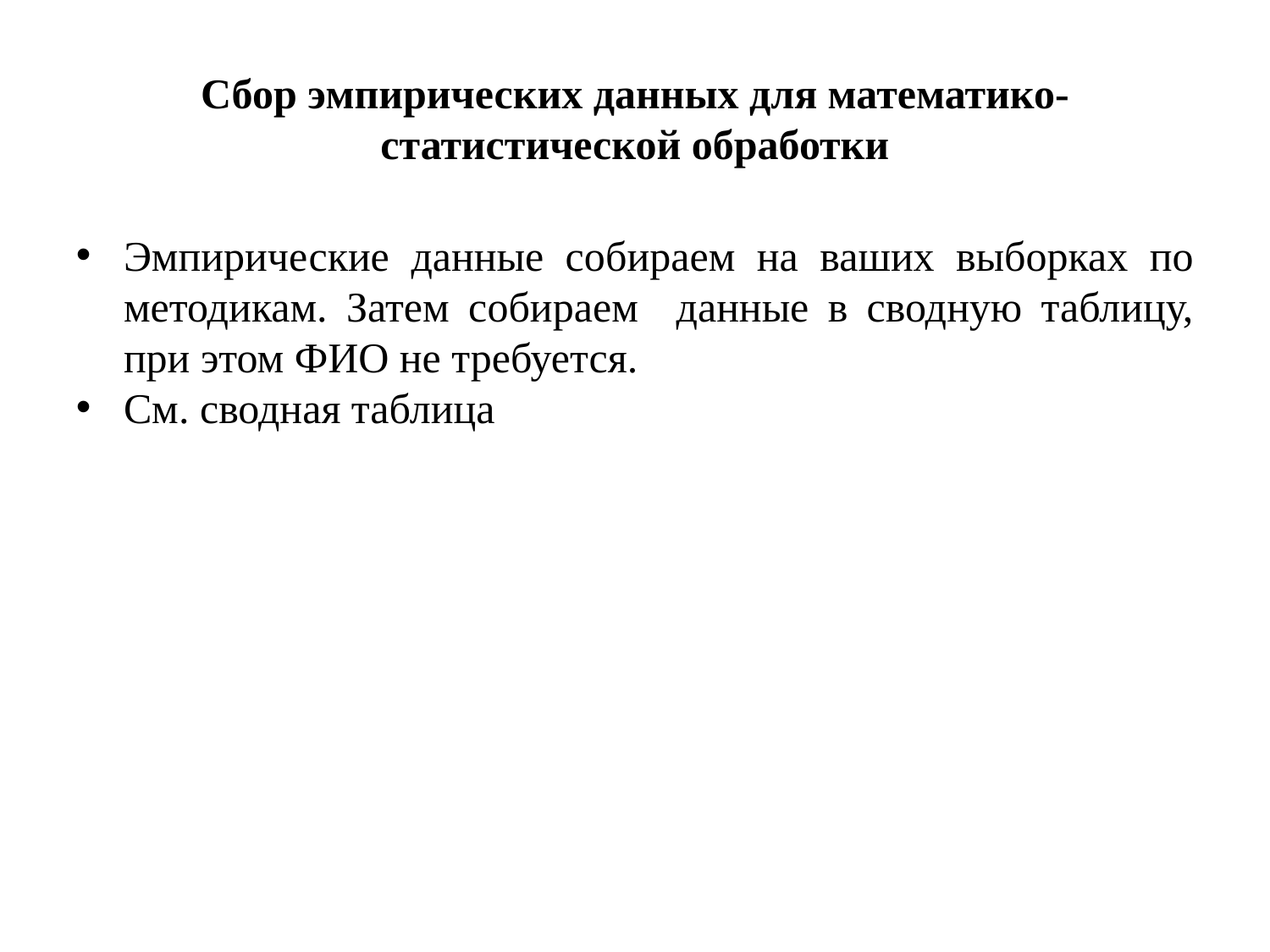

Сбор эмпирических данных для математико-статистической обработки
Эмпирические данные собираем на ваших выборках по методикам. Затем собираем  данные в сводную таблицу, при этом ФИО не требуется.
См. сводная таблица